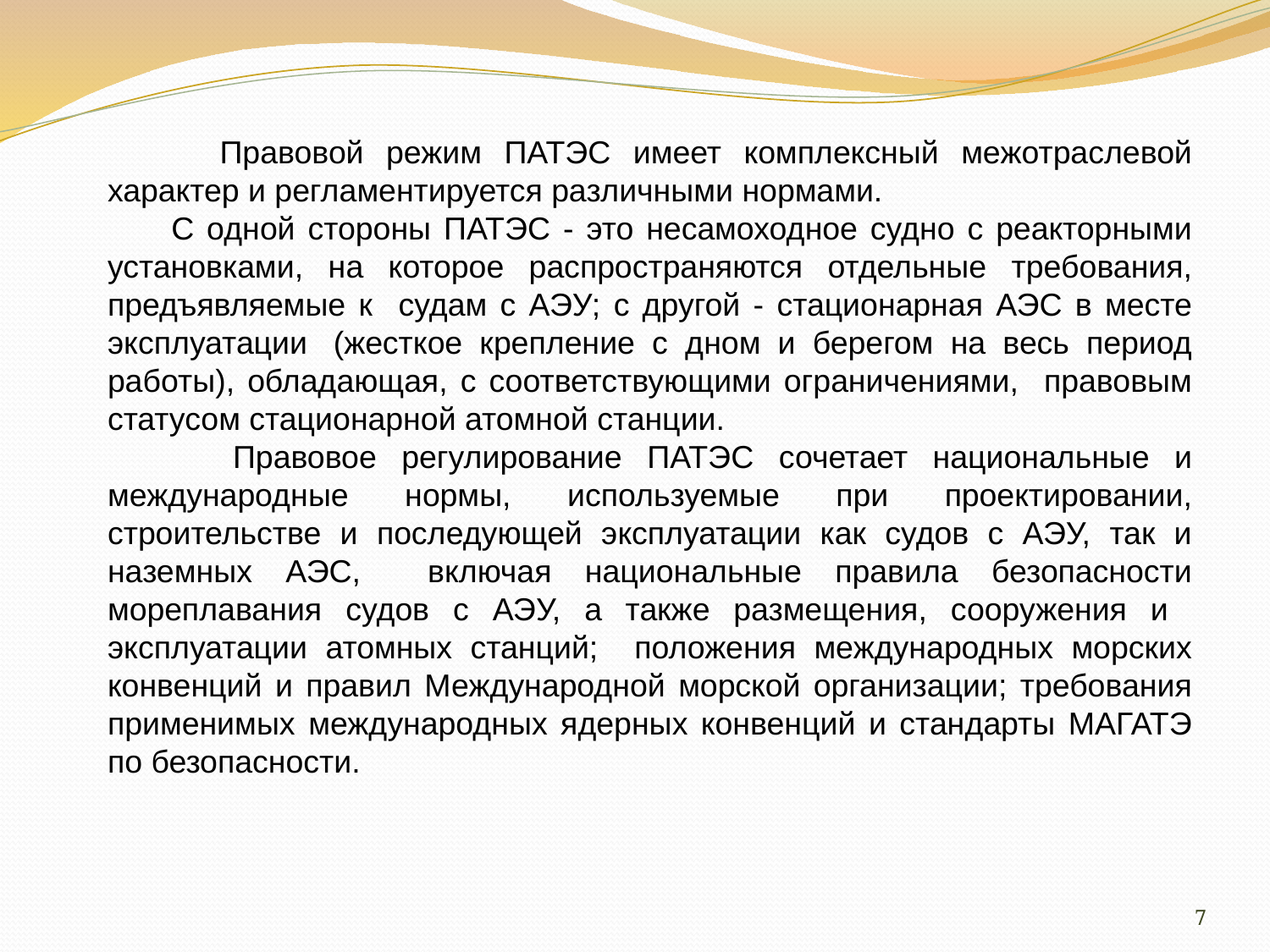

Правовой режим ПАТЭС имеет комплексный межотраслевой характер и регламентируется различными нормами.
     С одной стороны ПАТЭС - это несамоходное судно с реакторными установками, на которое распространяются отдельные требования, предъявляемые к  судам с АЭУ; с другой - стационарная АЭС в месте эксплуатации  (жесткое крепление с дном и берегом на весь период работы), обладающая, с соответствующими ограничениями,  правовым статусом стационарной атомной станции.
     Правовое регулирование ПАТЭС сочетает национальные и международные нормы, используемые при проектировании, строительстве и последующей эксплуатации как судов с АЭУ, так и наземных АЭС,  включая национальные правила безопасности мореплавания судов с АЭУ, а также размещения, сооружения и  эксплуатации атомных станций;  положения международных морских конвенций и правил Международной морской организации; требования применимых международных ядерных конвенций и стандарты МАГАТЭ по безопасности.
7